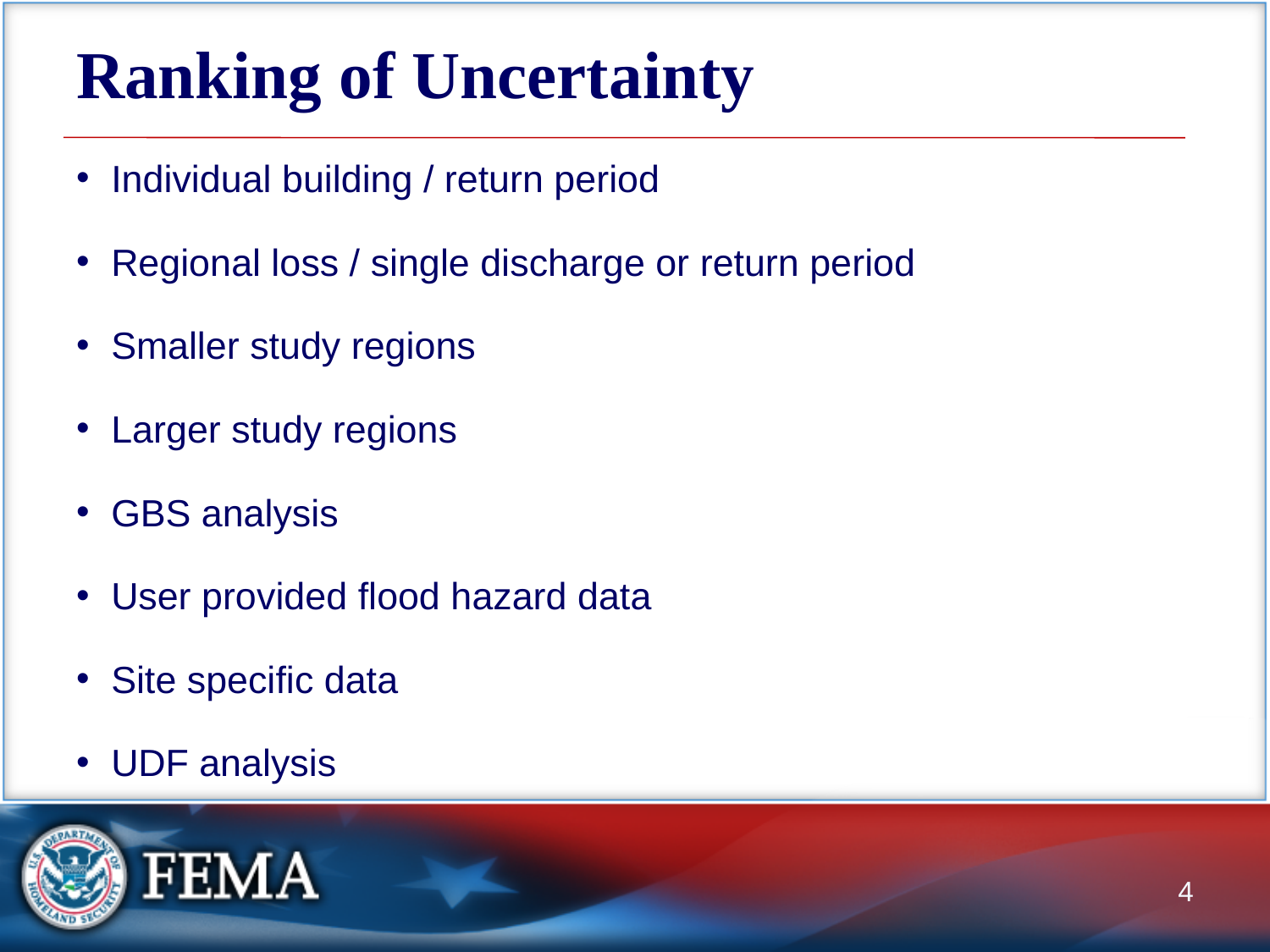

# Ranking of Uncertainty
Individual building / return period
Regional loss / single discharge or return period
Smaller study regions
Larger study regions
GBS analysis
User provided flood hazard data
Site specific data
UDF analysis
4